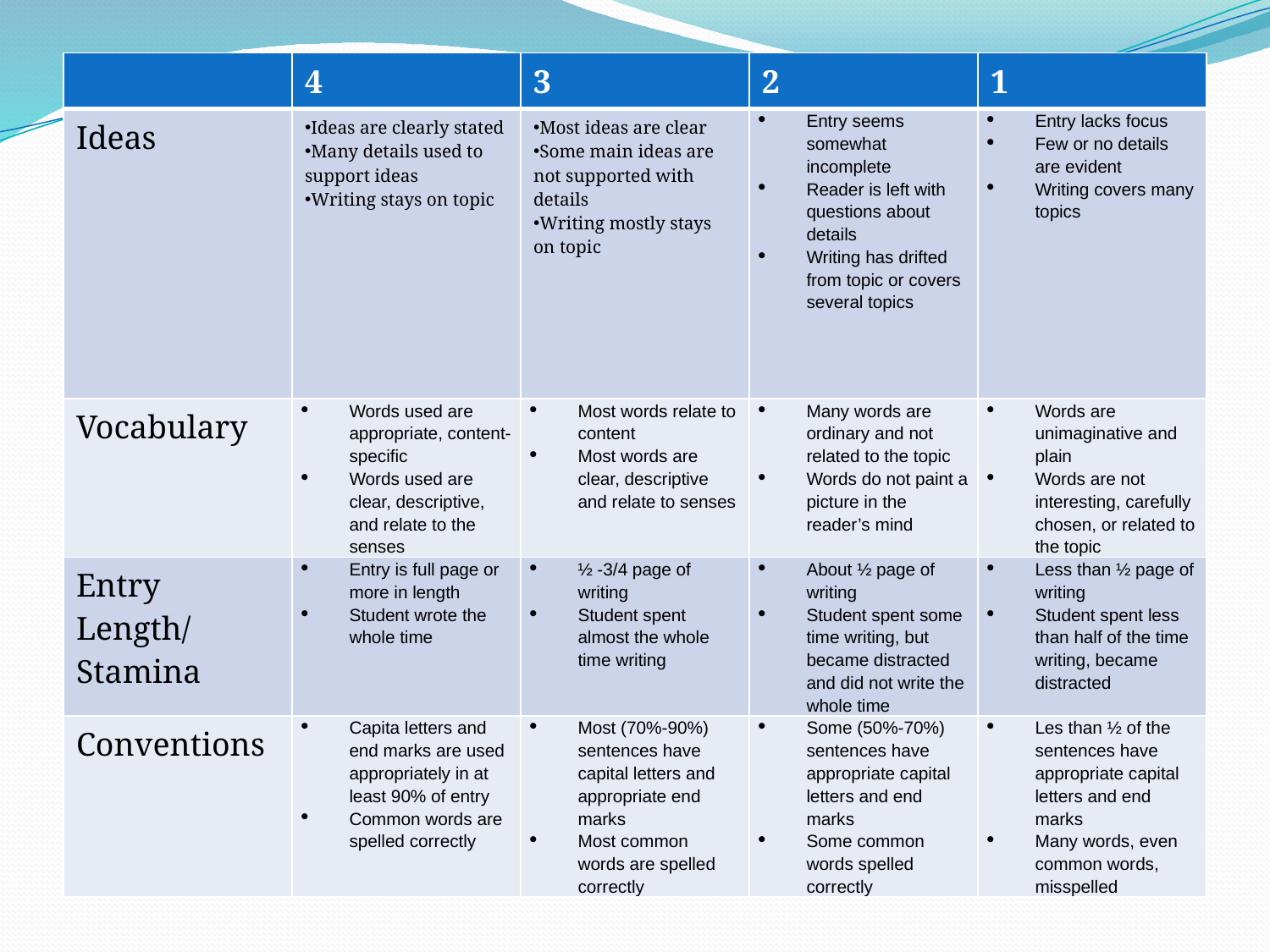

|  | 4 | 3 | 2 | 1 |
| --- | --- | --- | --- | --- |
| Ideas | Ideas are clearly stated Many details used to support ideas Writing stays on topic | Most ideas are clear Some main ideas are not supported with details Writing mostly stays on topic | Entry seems somewhat incomplete Reader is left with questions about details Writing has drifted from topic or covers several topics | Entry lacks focus Few or no details are evident Writing covers many topics |
| Vocabulary | Words used are appropriate, content-specific Words used are clear, descriptive, and relate to the senses | Most words relate to content Most words are clear, descriptive and relate to senses | Many words are ordinary and not related to the topic Words do not paint a picture in the reader’s mind | Words are unimaginative and plain Words are not interesting, carefully chosen, or related to the topic |
| Entry Length/ Stamina | Entry is full page or more in length Student wrote the whole time | ½ -3/4 page of writing Student spent almost the whole time writing | About ½ page of writing Student spent some time writing, but became distracted and did not write the whole time | Less than ½ page of writing Student spent less than half of the time writing, became distracted |
| Conventions | Capita letters and end marks are used appropriately in at least 90% of entry Common words are spelled correctly | Most (70%-90%) sentences have capital letters and appropriate end marks Most common words are spelled correctly | Some (50%-70%) sentences have appropriate capital letters and end marks Some common words spelled correctly | Les than ½ of the sentences have appropriate capital letters and end marks Many words, even common words, misspelled |
#